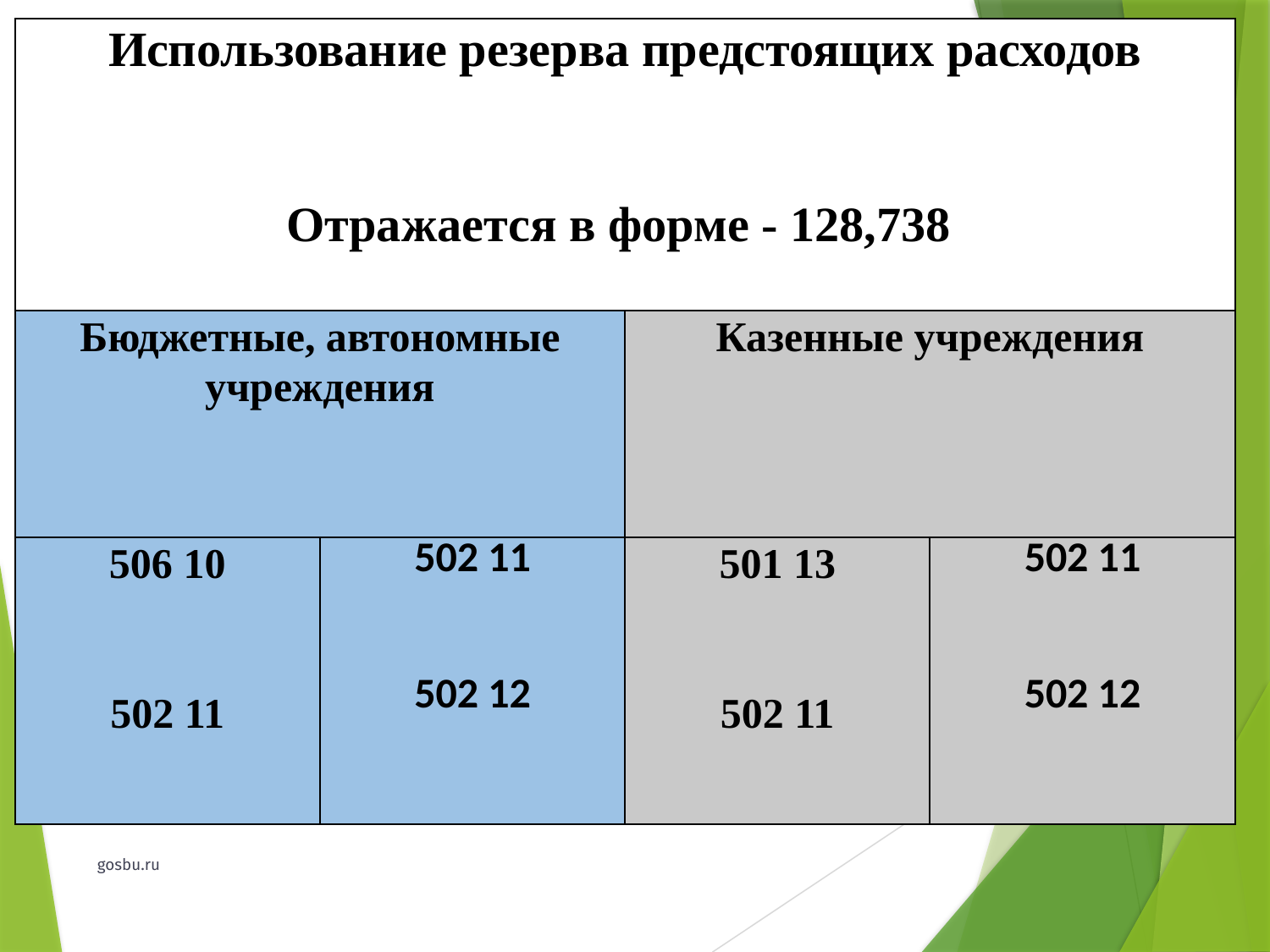

| Использование резерва предстоящих расходов Отражается в форме - 128,738 |  |  |  |
| --- | --- | --- | --- |
| Бюджетные, автономные учреждения |  | Казенные учреждения |  |
| 506 10 502 11 | 502 11 502 12 | 501 13 502 11 | 502 11 502 12 |
gosbu.ru